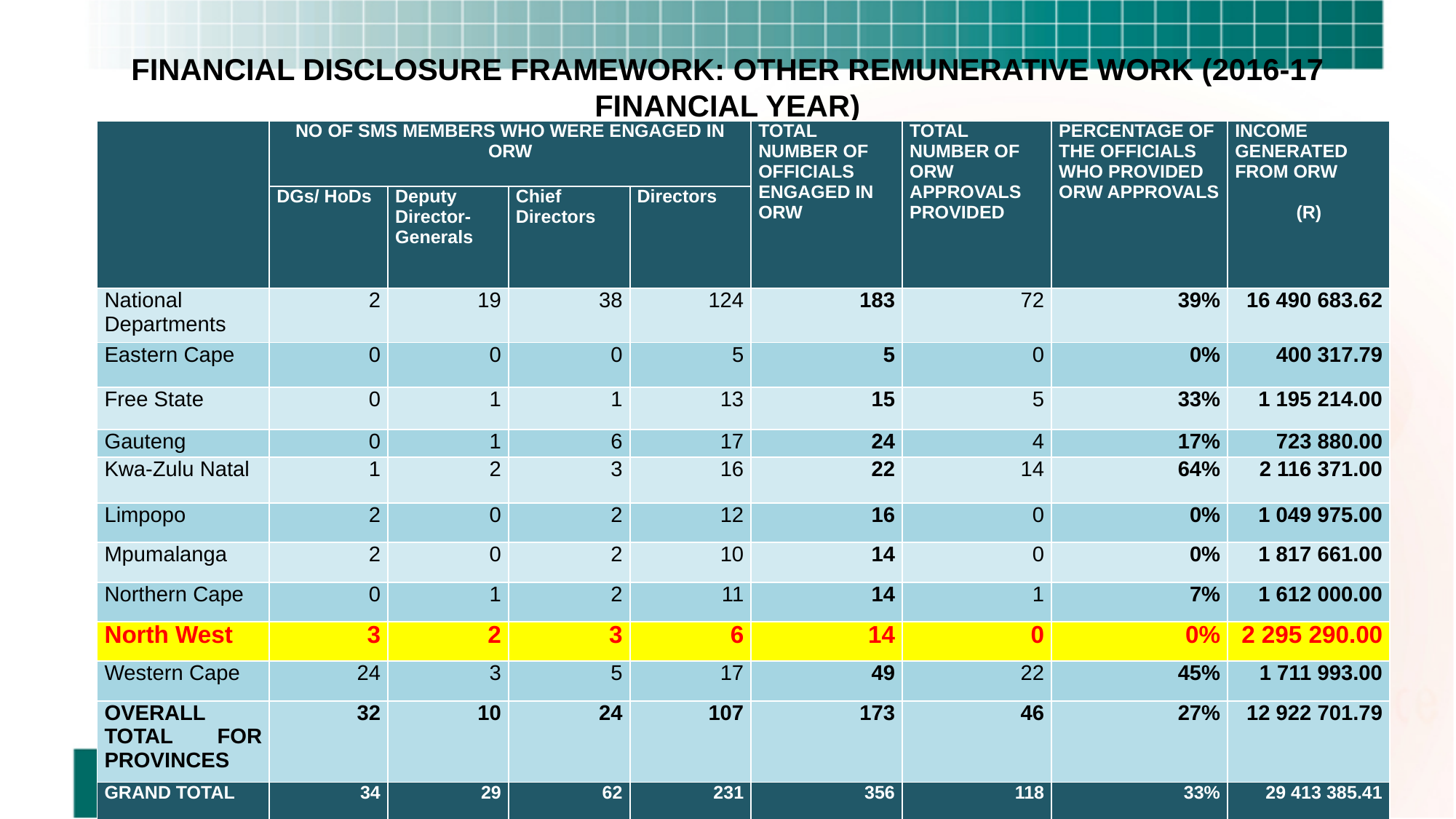

# FINANCIAL DISCLOSURE FRAMEWORK: OTHER REMUNERATIVE WORK (2016-17 FINANCIAL YEAR)
|  | NO OF SMS MEMBERS WHO WERE ENGAGED IN ORW |  |  |  | TOTAL NUMBER OF OFFICIALS ENGAGED IN ORW | TOTAL NUMBER OF ORW APPROVALS PROVIDED | PERCENTAGE OF THE OFFICIALS WHO PROVIDED ORW APPROVALS | INCOME GENERATED FROM ORW   (R) |
| --- | --- | --- | --- | --- | --- | --- | --- | --- |
|  | DGs/ HoDs | Deputy Director-Generals | Chief Directors | Directors |  |  |  |  |
| National Departments | 2 | 19 | 38 | 124 | 183 | 72 | 39% | 16 490 683.62 |
| Eastern Cape | 0 | 0 | 0 | 5 | 5 | 0 | 0% | 400 317.79 |
| Free State | 0 | 1 | 1 | 13 | 15 | 5 | 33% | 1 195 214.00 |
| Gauteng | 0 | 1 | 6 | 17 | 24 | 4 | 17% | 723 880.00 |
| Kwa-Zulu Natal | 1 | 2 | 3 | 16 | 22 | 14 | 64% | 2 116 371.00 |
| Limpopo | 2 | 0 | 2 | 12 | 16 | 0 | 0% | 1 049 975.00 |
| Mpumalanga | 2 | 0 | 2 | 10 | 14 | 0 | 0% | 1 817 661.00 |
| Northern Cape | 0 | 1 | 2 | 11 | 14 | 1 | 7% | 1 612 000.00 |
| North West | 3 | 2 | 3 | 6 | 14 | 0 | 0% | 2 295 290.00 |
| Western Cape | 24 | 3 | 5 | 17 | 49 | 22 | 45% | 1 711 993.00 |
| OVERALL TOTAL FOR PROVINCES | 32 | 10 | 24 | 107 | 173 | 46 | 27% | 12 922 701.79 |
| GRAND TOTAL | 34 | 29 | 62 | 231 | 356 | 118 | 33% | 29 413 385.41 |